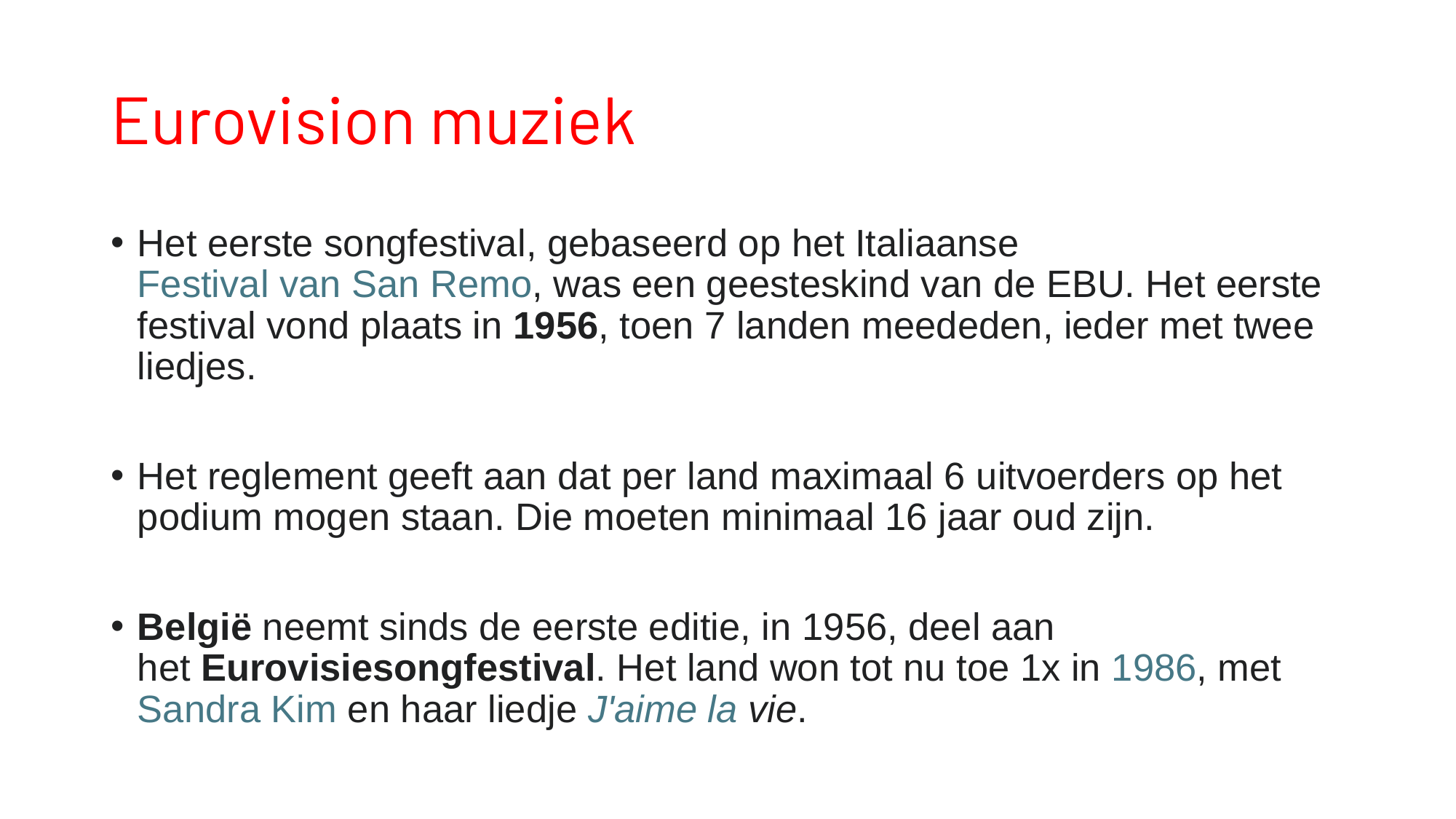

# Eurovision muziek
Het eerste songfestival, gebaseerd op het Italiaanse Festival van San Remo, was een geesteskind van de EBU. Het eerste festival vond plaats in 1956, toen 7 landen meededen, ieder met twee liedjes.

Het reglement geeft aan dat per land maximaal 6 uitvoerders op het podium mogen staan. Die moeten minimaal 16 jaar oud zijn.

België neemt sinds de eerste editie, in 1956, deel aan het Eurovisiesongfestival. Het land won tot nu toe 1x in 1986, met Sandra Kim en haar liedje J'aime la vie.